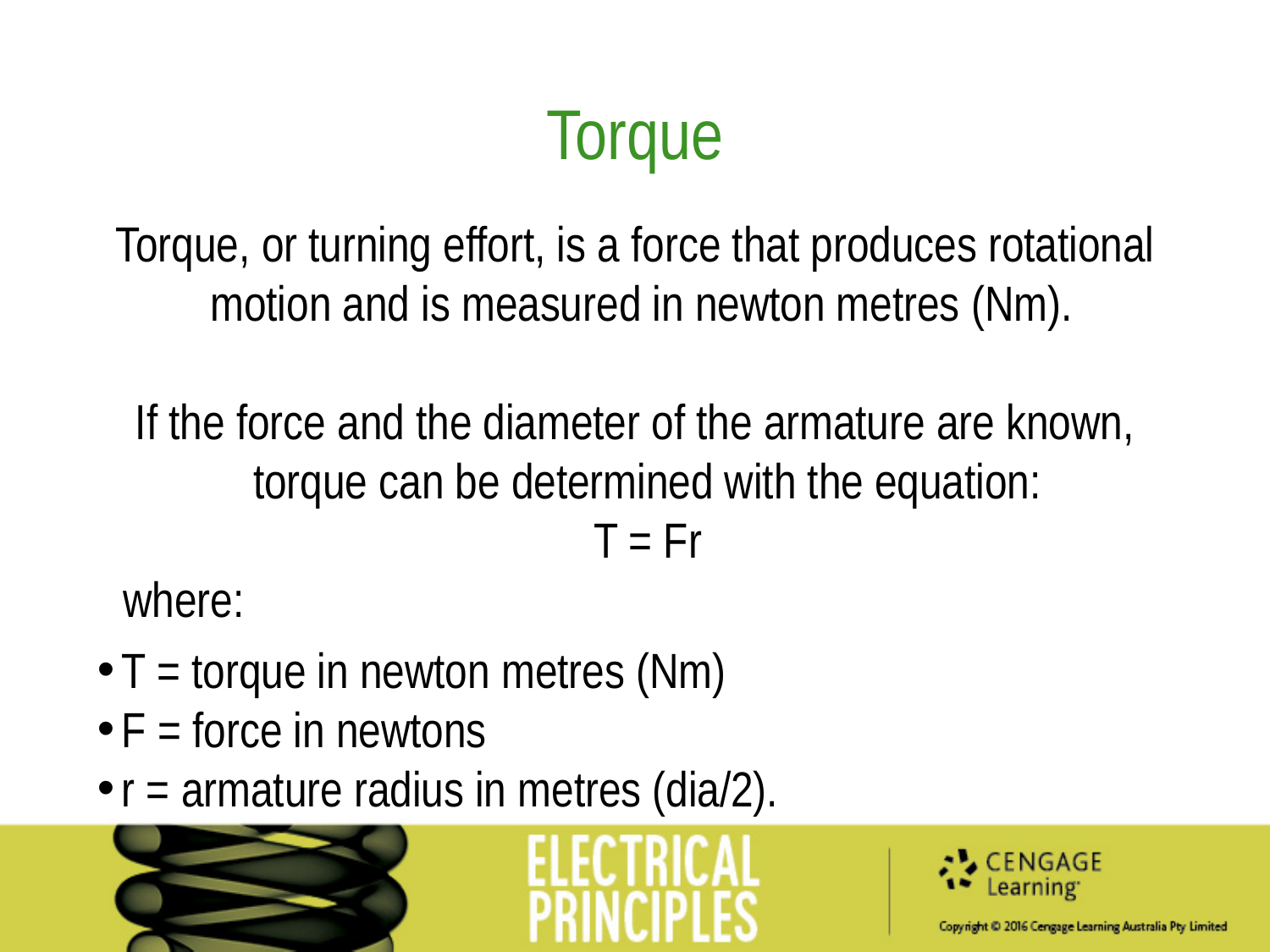

Torque
Torque, or turning effort, is a force that produces rotational motion and is measured in newton metres (Nm).

If the force and the diameter of the armature are known, torque can be determined with the equation:
T = Fr
where:
T = torque in newton metres (Nm)
F = force in newtons
r = armature radius in metres (dia/2).